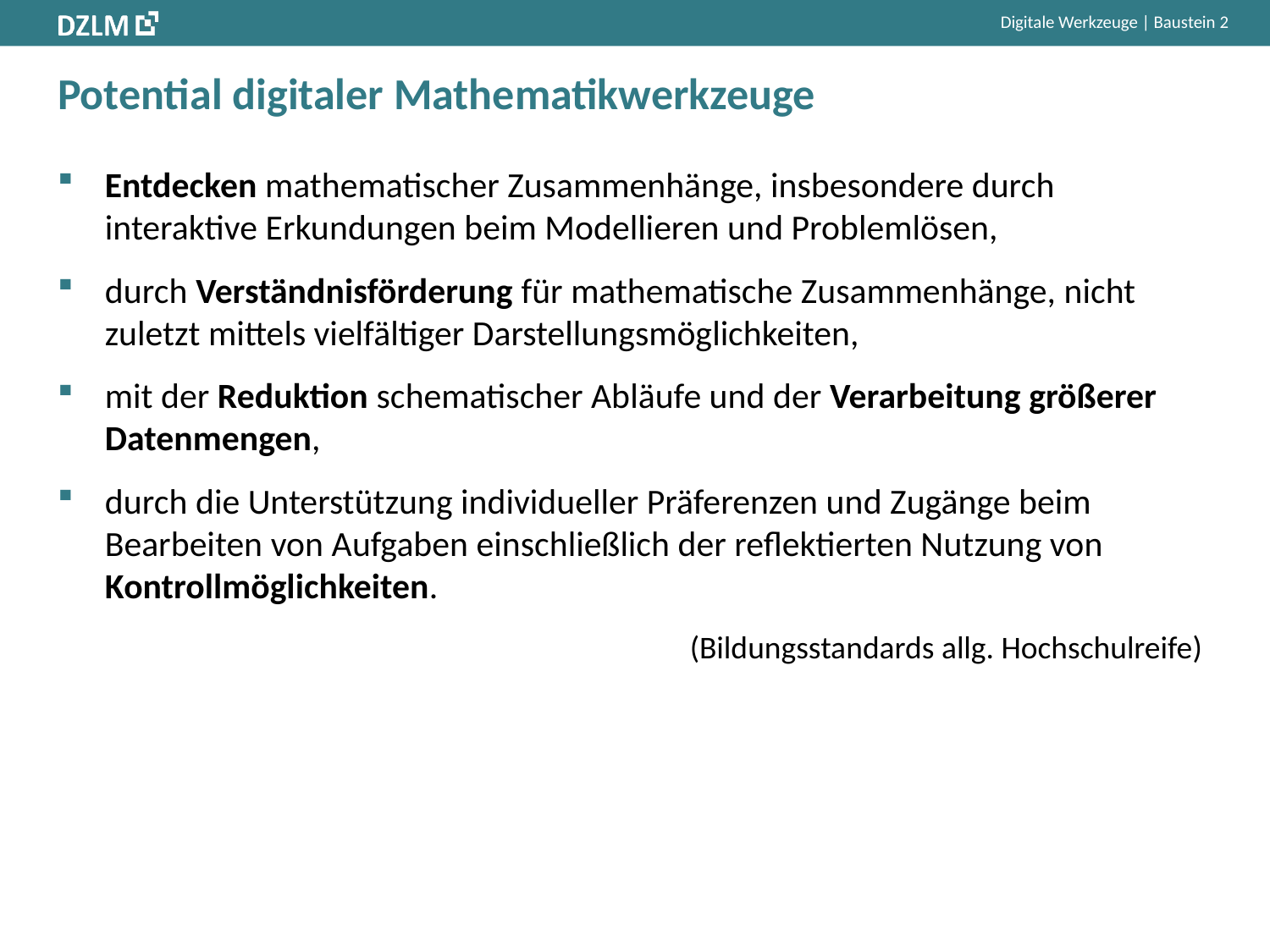

# Potential digitaler Mathematikwerkzeuge
Entdecken mathematischer Zusammenhänge, insbesondere durch interaktive Erkundungen beim Modellieren und Problemlösen,
durch Verständnisförderung für mathematische Zusammenhänge, nicht zuletzt mittels vielfältiger Darstellungsmöglichkeiten,
mit der Reduktion schematischer Abläufe und der Verarbeitung größerer Datenmengen,
durch die Unterstützung individueller Präferenzen und Zugänge beim Bearbeiten von Aufgaben einschließlich der reflektierten Nutzung von Kontrollmöglichkeiten.
(Bildungsstandards allg. Hochschulreife)